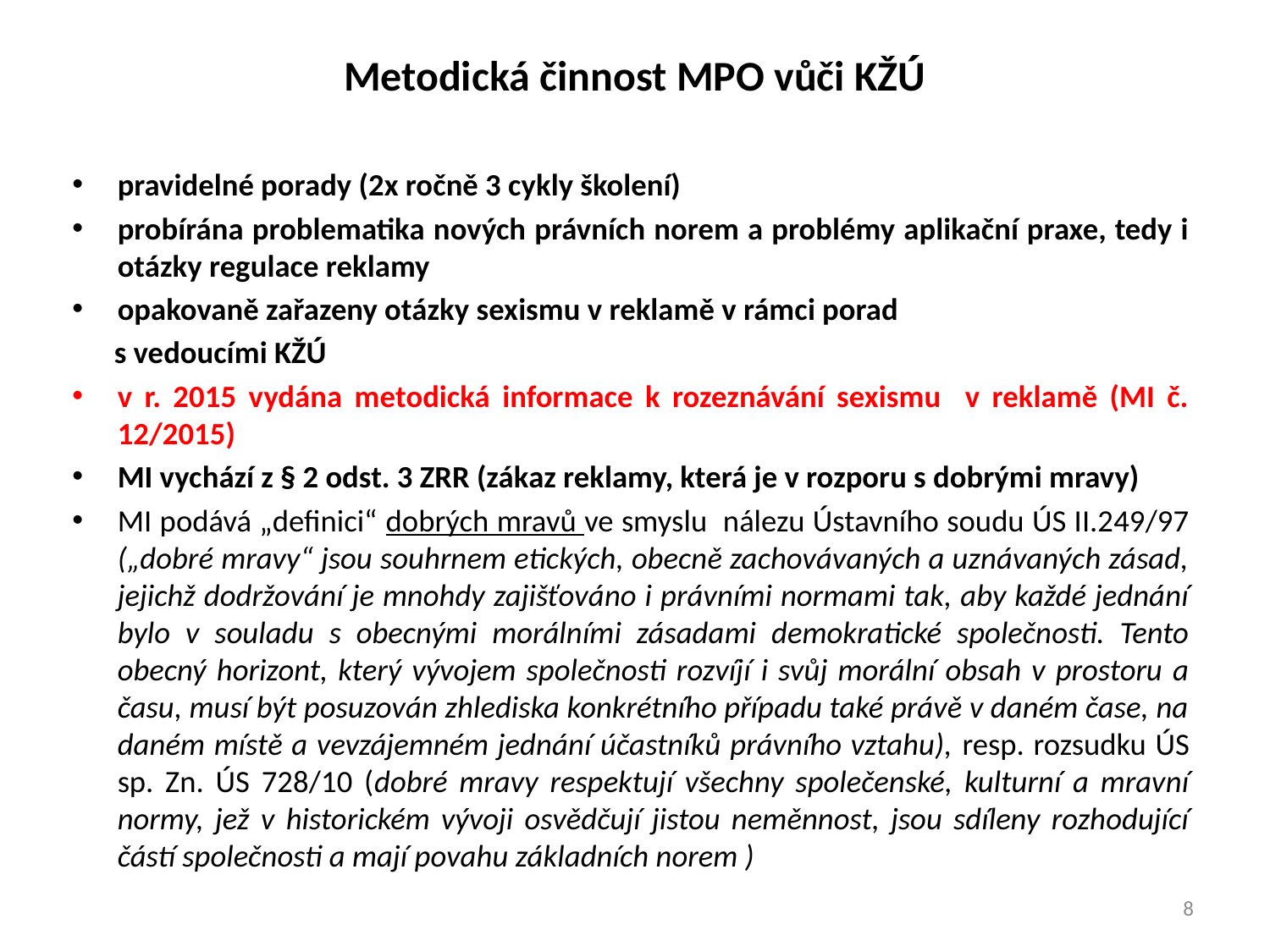

# Metodická činnost MPO vůči KŽÚ
pravidelné porady (2x ročně 3 cykly školení)
probírána problematika nových právních norem a problémy aplikační praxe, tedy i otázky regulace reklamy
opakovaně zařazeny otázky sexismu v reklamě v rámci porad
      s vedoucími KŽÚ
v r. 2015 vydána metodická informace k rozeznávání sexismu  v reklamě (MI č. 12/2015)
MI vychází z § 2 odst. 3 ZRR (zákaz reklamy, která je v rozporu s dobrými mravy)
MI podává „definici“ dobrých mravů ve smyslu  nálezu Ústavního soudu ÚS II.249/97 („dobré mravy“ jsou souhrnem etických, obecně zachovávaných a uznávaných zásad, jejichž dodržování je mnohdy zajišťováno i právními normami tak, aby každé jednání bylo v souladu s obecnými morálními zásadami demokratické společnosti. Tento obecný horizont, který vývojem společnosti rozvíjí i svůj morální obsah v prostoru a času, musí být posuzován zhlediska konkrétního případu také právě v daném čase, na daném místě a vevzájemném jednání účastníků právního vztahu), resp. rozsudku ÚS sp. Zn. ÚS 728/10 (dobré mravy respektují všechny společenské, kulturní a mravní normy, jež v historickém vývoji osvědčují jistou neměnnost, jsou sdíleny rozhodující částí společnosti a mají povahu základních norem )

8